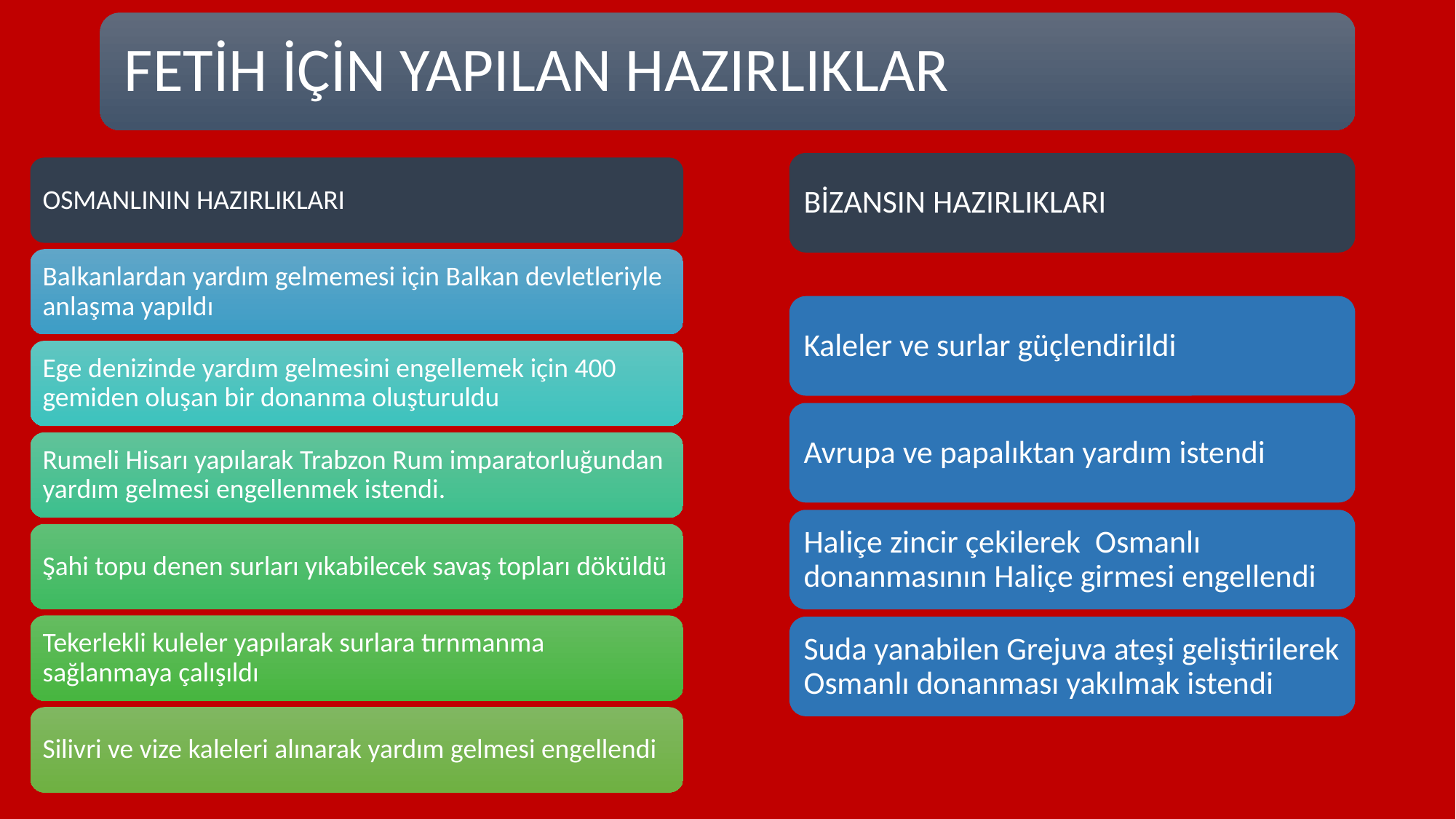

FETİH İÇİN YAPILAN HAZIRLIKLAR
OSMANLININ HAZIRLIKLARI
Balkanlardan yardım gelmemesi için Balkan devletleriyle anlaşma yapıldı
Ege denizinde yardım gelmesini engellemek için 400 gemiden oluşan bir donanma oluşturuldu
Rumeli Hisarı yapılarak Trabzon Rum imparatorluğundan yardım gelmesi engellenmek istendi.
Şahi topu denen surları yıkabilecek savaş topları döküldü
Tekerlekli kuleler yapılarak surlara tırnmanma sağlanmaya çalışıldı
Silivri ve vize kaleleri alınarak yardım gelmesi engellendi
BİZANSIN HAZIRLIKLARI
Kaleler ve surlar güçlendirildi
Avrupa ve papalıktan yardım istendi
Haliçe zincir çekilerek  Osmanlı donanmasının Haliçe girmesi engellendi
Suda yanabilen Grejuva ateşi geliştirilerek Osmanlı donanması yakılmak istendi